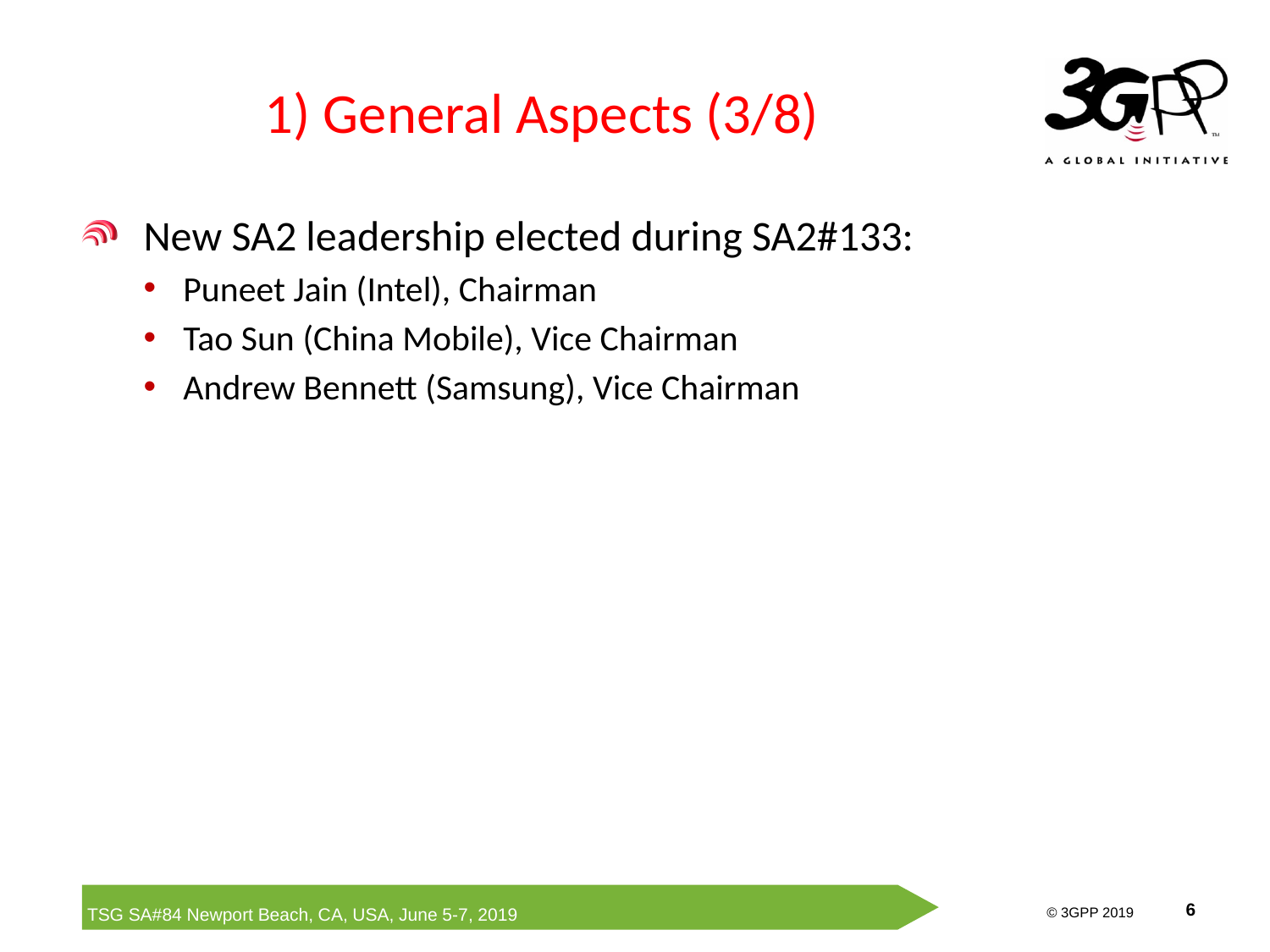

# 1) General Aspects (3/8)
New SA2 leadership elected during SA2#133:
Puneet Jain (Intel), Chairman
Tao Sun (China Mobile), Vice Chairman
Andrew Bennett (Samsung), Vice Chairman